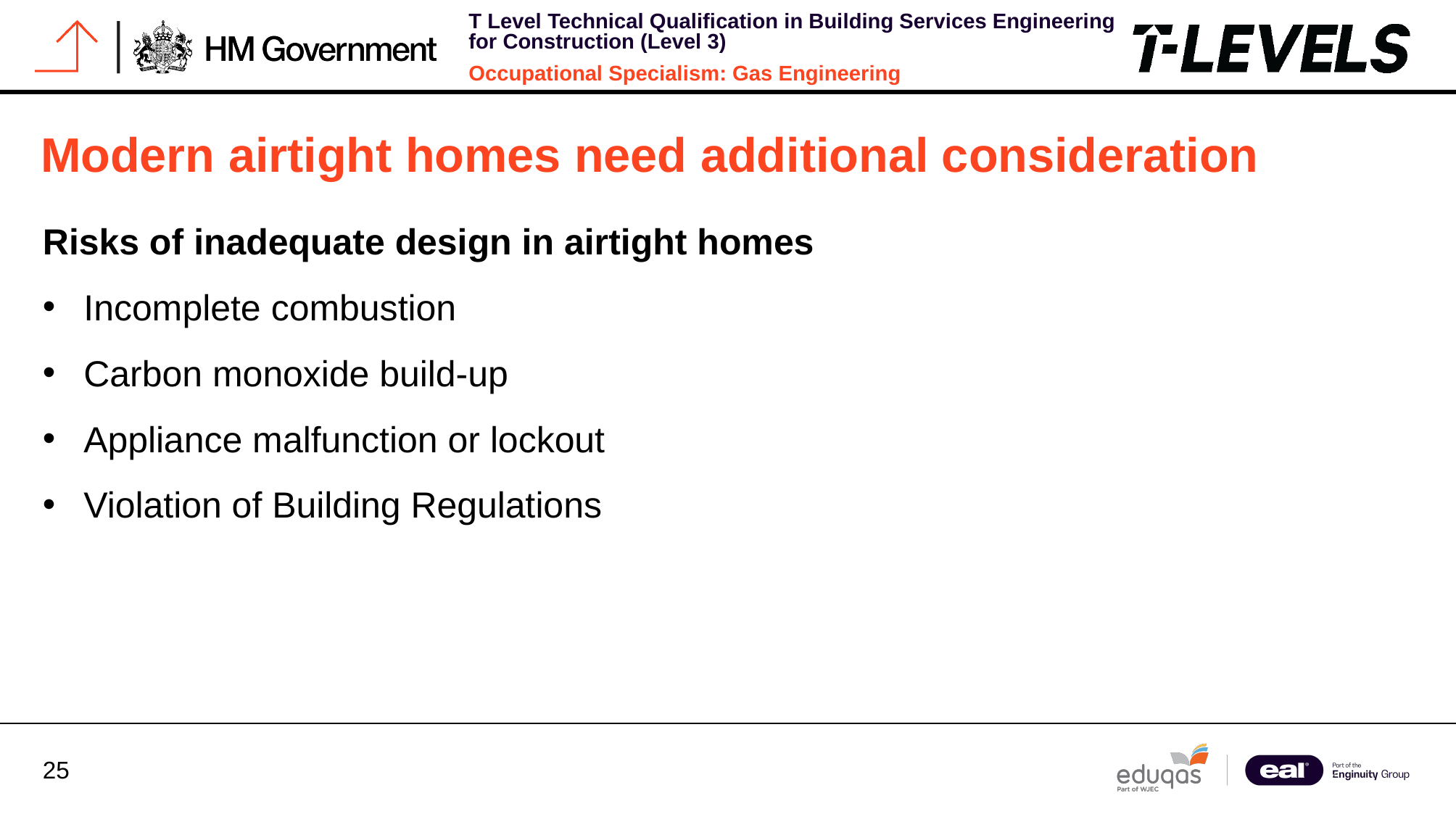

# Modern airtight homes need additional consideration
Risks of inadequate design in airtight homes
Incomplete combustion
Carbon monoxide build-up
Appliance malfunction or lockout
Violation of Building Regulations